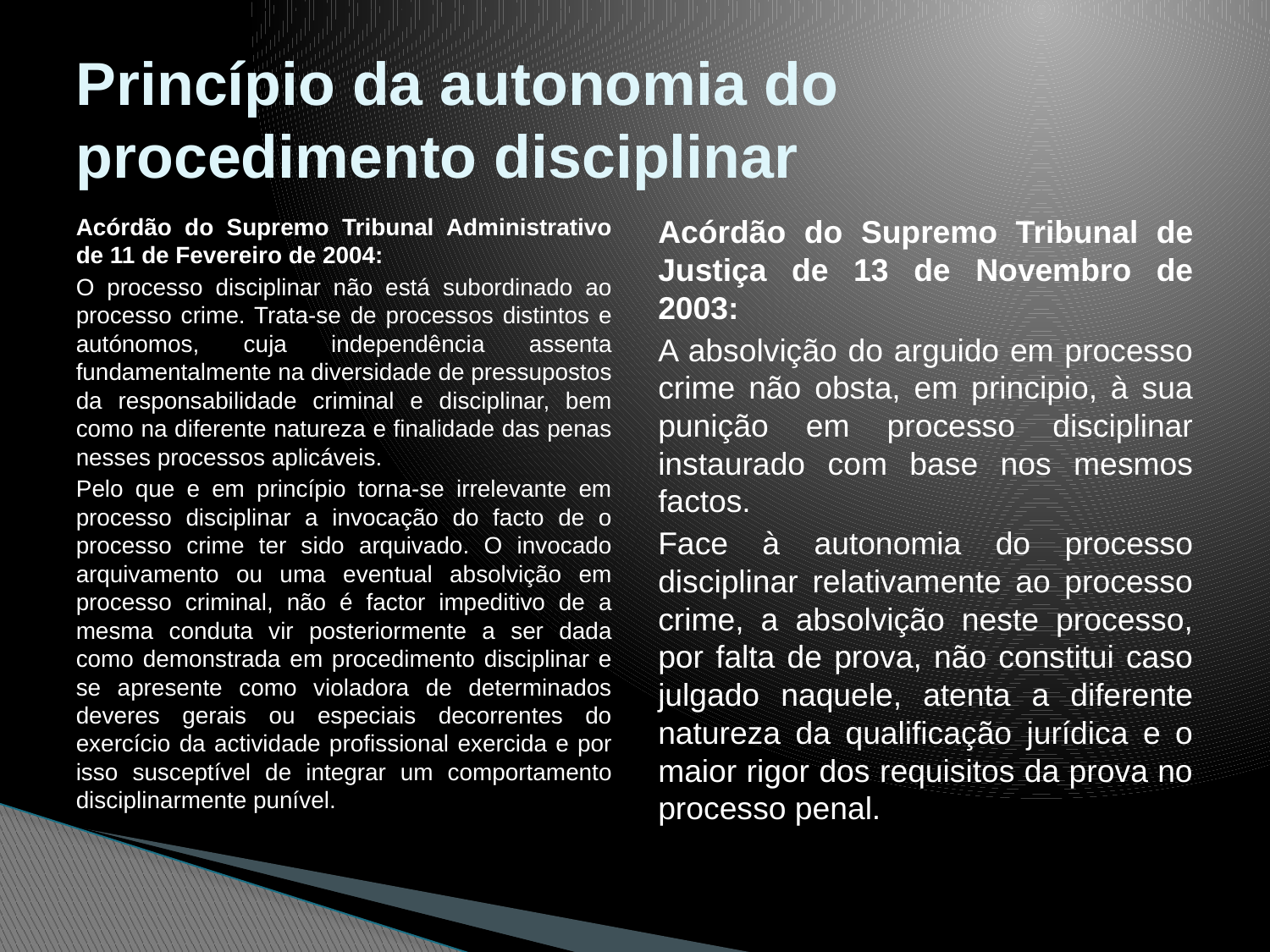

# Princípio da autonomia do procedimento disciplinar
Acórdão do Supremo Tribunal Administrativo de 11 de Fevereiro de 2004:
O processo disciplinar não está subordinado ao processo crime. Trata-se de processos distintos e autónomos, cuja independência assenta fundamentalmente na diversidade de pressupostos da responsabilidade criminal e disciplinar, bem como na diferente natureza e finalidade das penas nesses processos aplicáveis.
Pelo que e em princípio torna-se irrelevante em processo disciplinar a invocação do facto de o processo crime ter sido arquivado. O invocado arquivamento ou uma eventual absolvição em processo criminal, não é factor impeditivo de a mesma conduta vir posteriormente a ser dada como demonstrada em procedimento disciplinar e se apresente como violadora de determinados deveres gerais ou especiais decorrentes do exercício da actividade profissional exercida e por isso susceptível de integrar um comportamento disciplinarmente punível.

Acórdão do Supremo Tribunal de Justiça de 13 de Novembro de 2003:
A absolvição do arguido em processo crime não obsta, em principio, à sua punição em processo disciplinar instaurado com base nos mesmos factos.
Face à autonomia do processo disciplinar relativamente ao processo crime, a absolvição neste processo, por falta de prova, não constitui caso julgado naquele, atenta a diferente natureza da qualificação jurídica e o maior rigor dos requisitos da prova no processo penal.